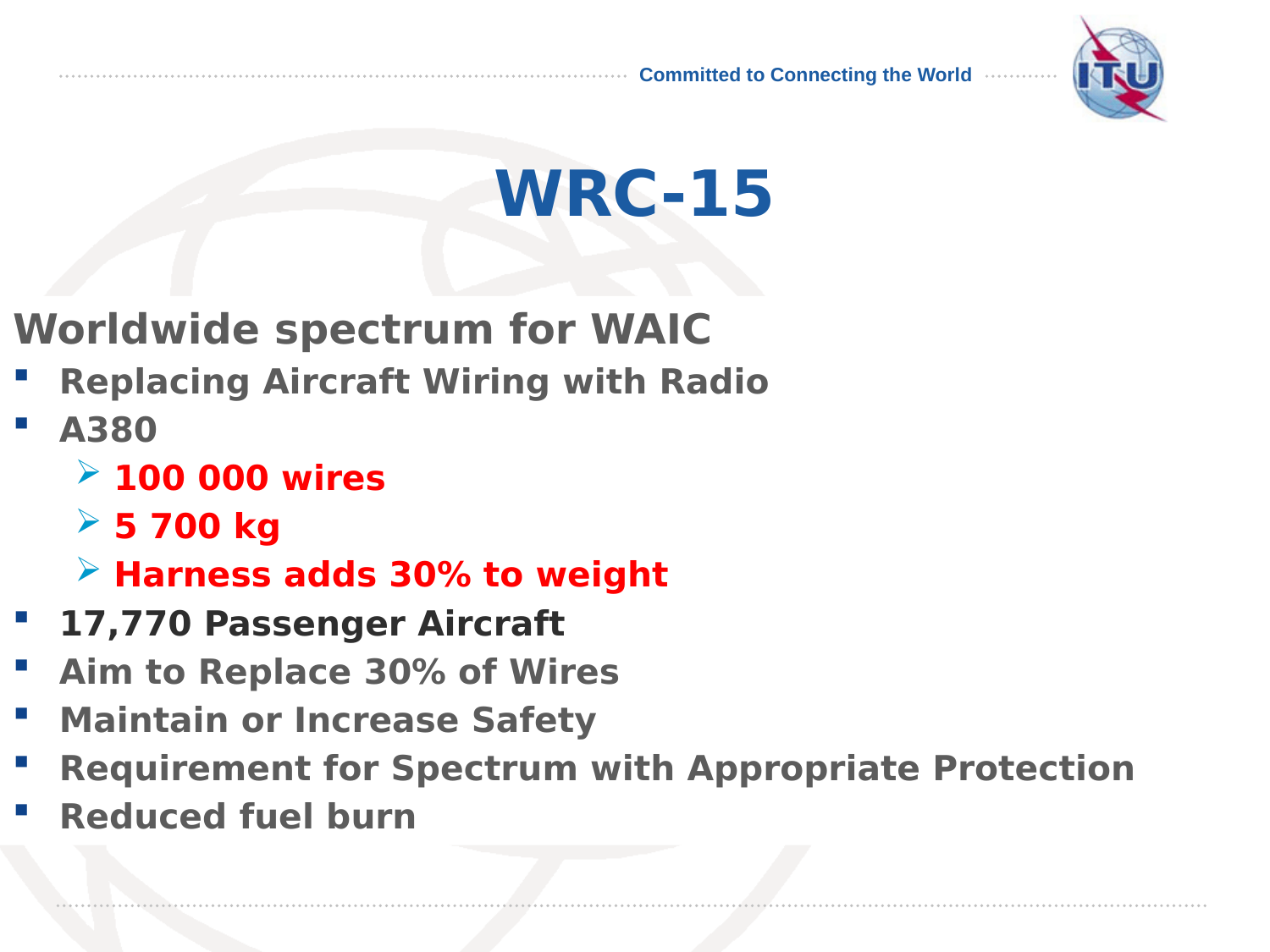

# WRC-15
Worldwide spectrum for WAIC
Replacing Aircraft Wiring with Radio
A380
100 000 wires
5 700 kg
Harness adds 30% to weight
17,770 Passenger Aircraft
Aim to Replace 30% of Wires
Maintain or Increase Safety
Requirement for Spectrum with Appropriate Protection
Reduced fuel burn